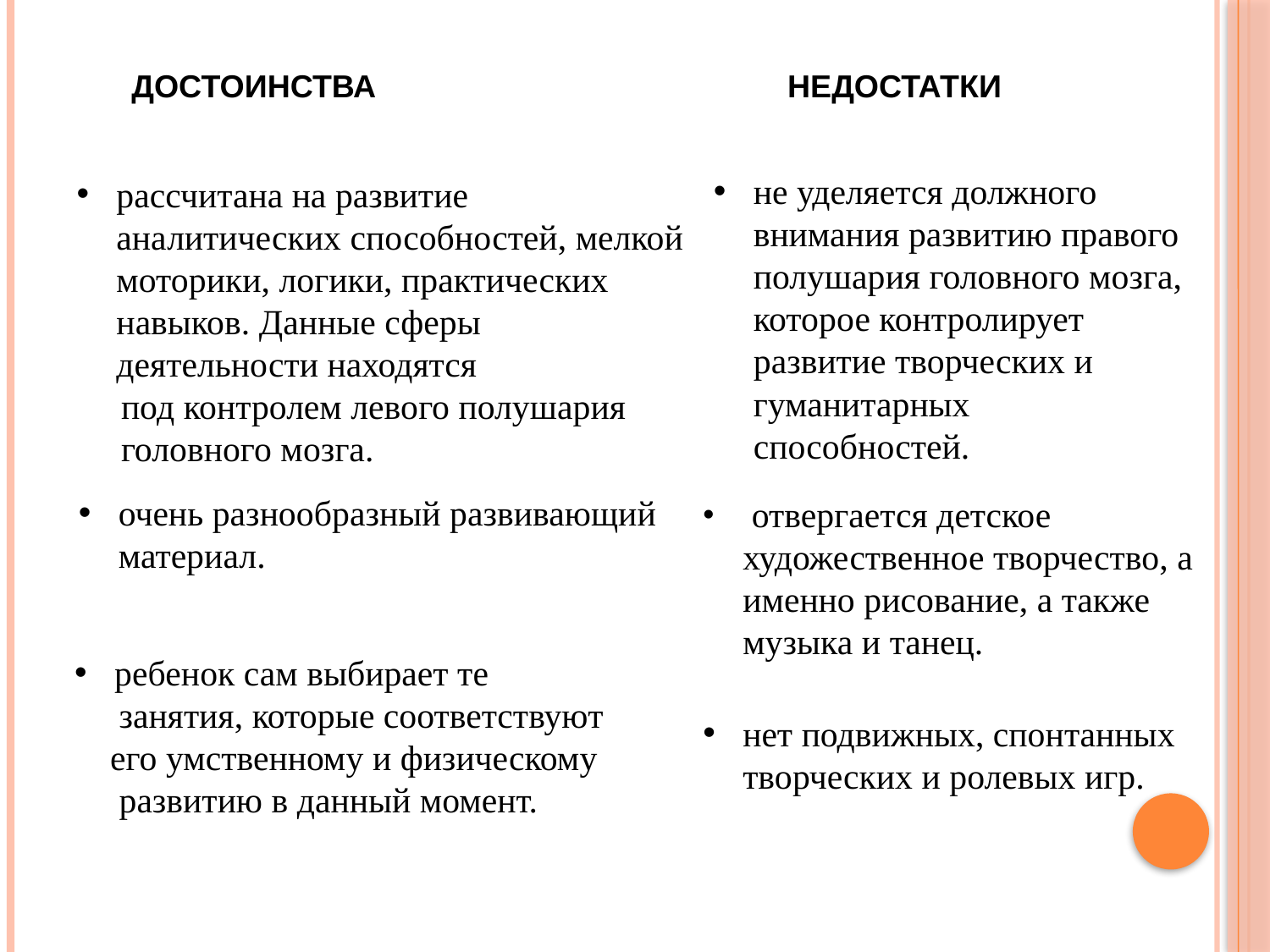

ДОСТОИНСТВА
НЕДОСТАТКИ
не уделяется должного внимания развитию правого полушария головного мозга, которое контролирует развитие творческих и гуманитарных способностей.
рассчитана на развитие аналитических способностей, мелкой моторики, логики, практических навыков. Данные сферы деятельности находятся
     под контролем левого полушария
     головного мозга.

очень разнообразный развивающий материал.
 отвергается детское       художественное творчество, а именно рисование, а также музыка и танец.
ребенок сам выбирает те
     занятия, которые соответствуют
    его умственному и физическому               развитию в данный момент.
нет подвижных, спонтанных творческих и ролевых игр.